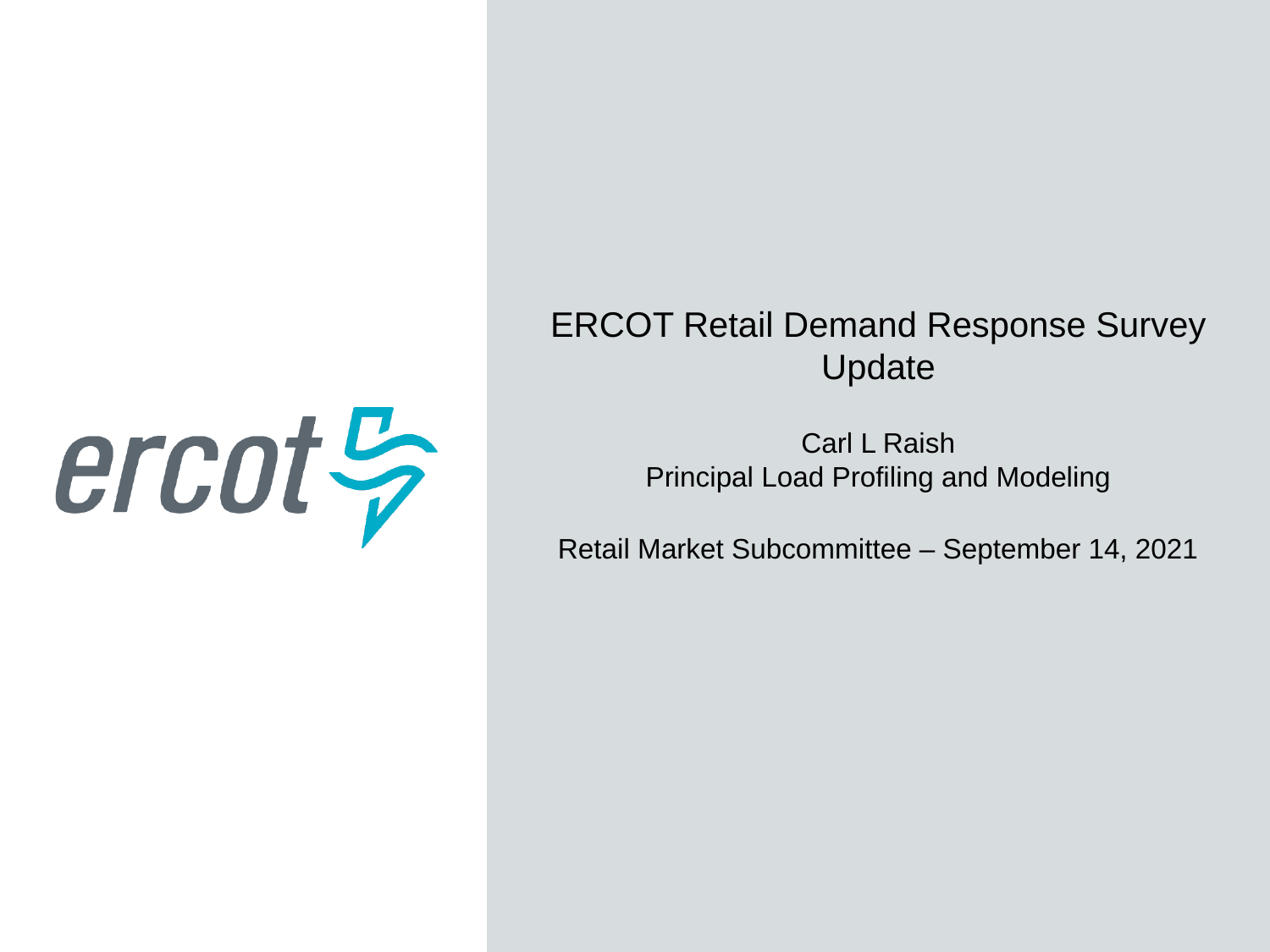

ERCOT Retail Demand Response Survey Update

Carl L Raish
Principal Load Profiling and Modeling

Retail Market Subcommittee – September 14, 2021